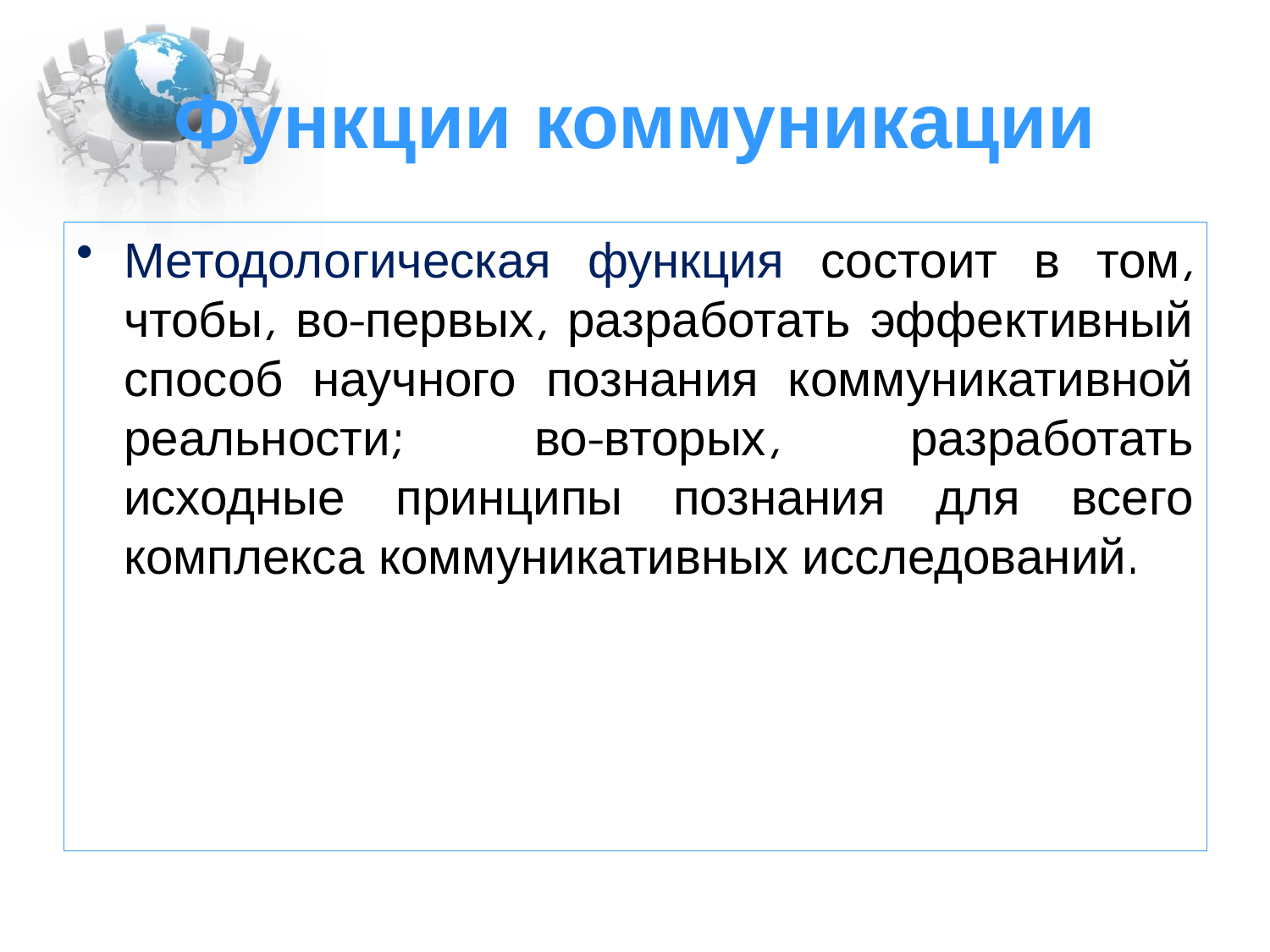

# Функции коммуникации
Методологическая функция состоит в том, чтобы, во-первых, разработать эффективный способ научного познания коммуникативной реальности; во-вторых, разработать исходные принципы познания для всего комплекса коммуникативных исследований.